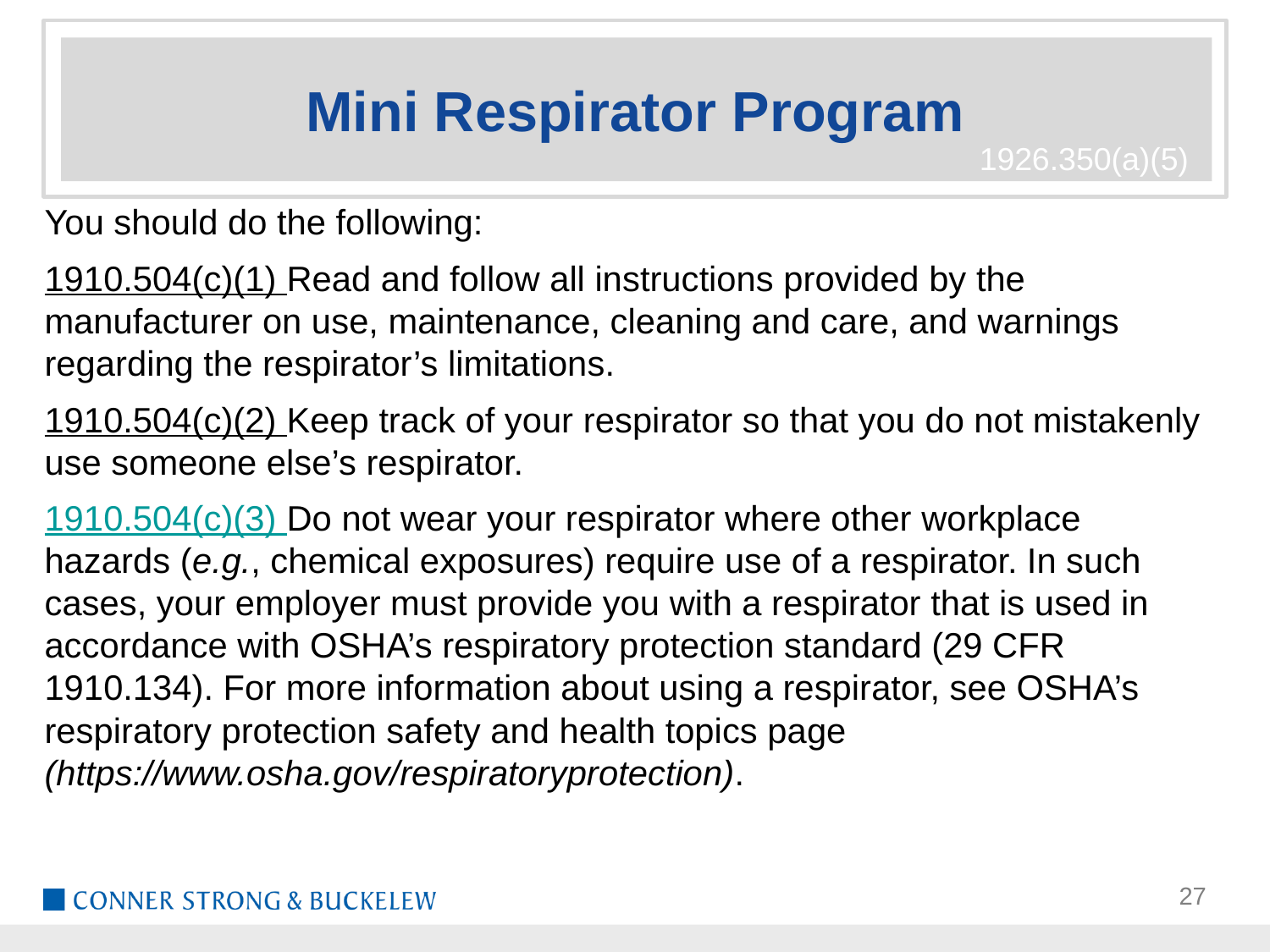

# Mini Respirator Program
1926.350(a)(5)
You should do the following:
1910.504(c)(1) Read and follow all instructions provided by the manufacturer on use, maintenance, cleaning and care, and warnings regarding the respirator’s limitations.
1910.504(c)(2) Keep track of your respirator so that you do not mistakenly use someone else’s respirator.
1910.504(c)(3) Do not wear your respirator where other workplace hazards (e.g., chemical exposures) require use of a respirator. In such cases, your employer must provide you with a respirator that is used in accordance with OSHA’s respiratory protection standard (29 CFR 1910.134). For more information about using a respirator, see OSHA’s respiratory protection safety and health topics page (https://www.osha.gov/respiratoryprotection).